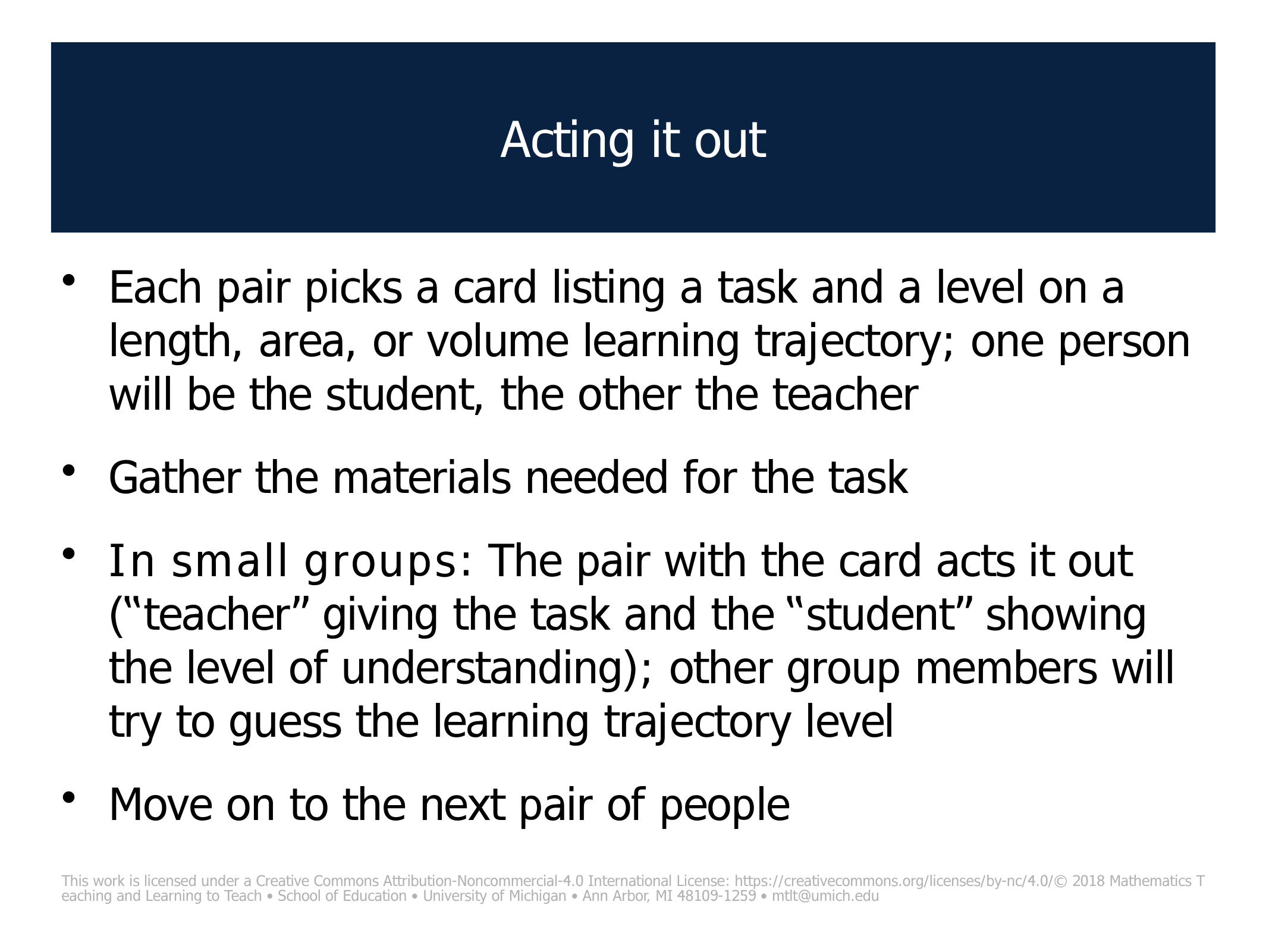

# Acting it out
Each pair picks a card listing a task and a level on a length, area, or volume learning trajectory; one person will be the student, the other the teacher
Gather the materials needed for the task
In small groups: The pair with the card acts it out (“teacher” giving the task and the “student” showing the level of understanding); other group members will try to guess the learning trajectory level
Move on to the next pair of people
This work is licensed under a Creative Commons Attribution-Noncommercial-4.0 International License: https://creativecommons.org/licenses/by-nc/4.0/
© 2018 Mathematics Teaching and Learning to Teach • School of Education • University of Michigan • Ann Arbor, MI 48109-1259 • mtlt@umich.edu